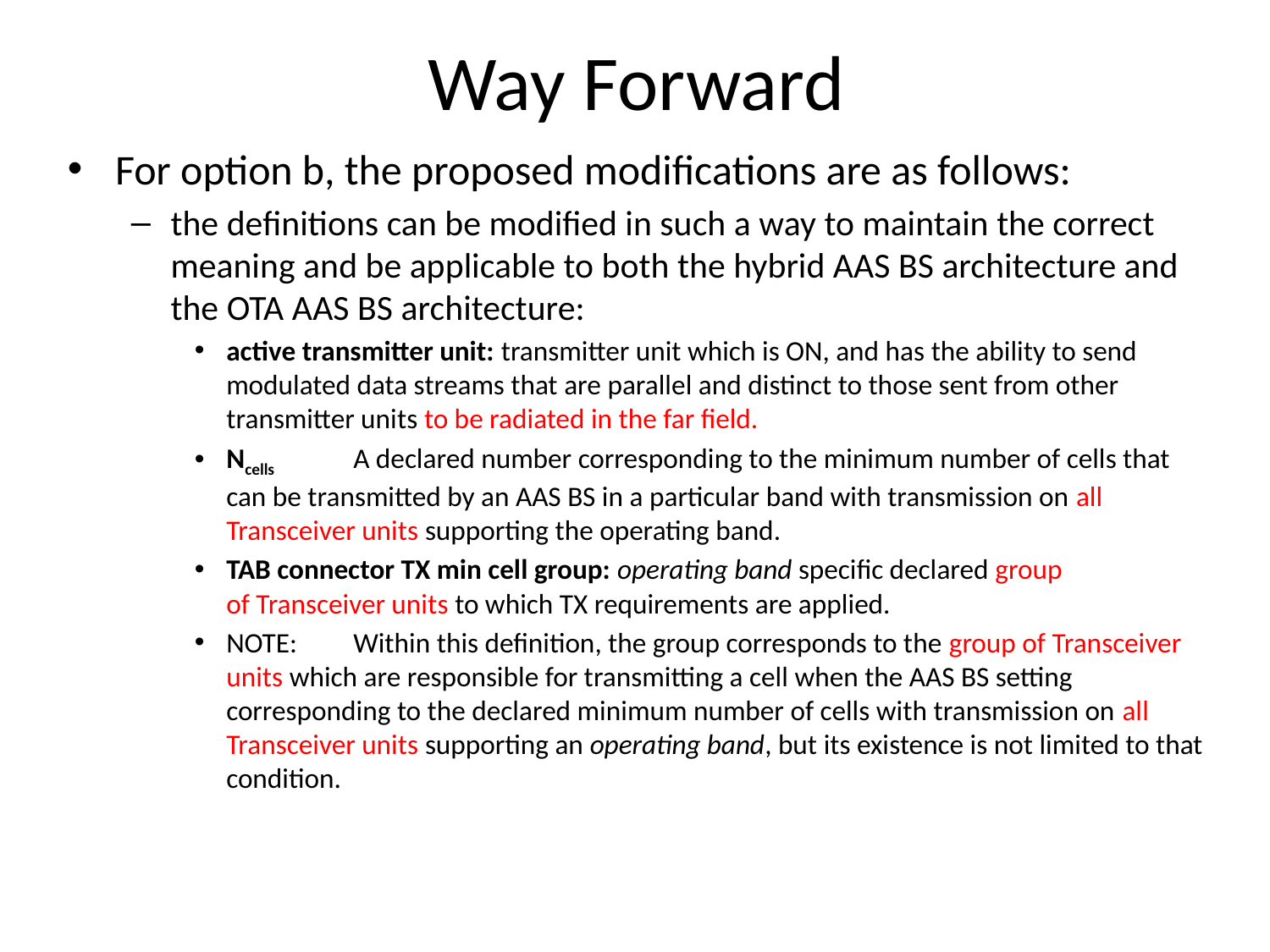

# Way Forward
For option b, the proposed modifications are as follows:
the definitions can be modified in such a way to maintain the correct meaning and be applicable to both the hybrid AAS BS architecture and the OTA AAS BS architecture:
active transmitter unit: transmitter unit which is ON, and has the ability to send modulated data streams that are parallel and distinct to those sent from other transmitter units to be radiated in the far field.
Ncells	A declared number corresponding to the minimum number of cells that can be transmitted by an AAS BS in a particular band with transmission on all Transceiver units supporting the operating band.
TAB connector TX min cell group: operating band specific declared group of Transceiver units to which TX requirements are applied.
NOTE:	Within this definition, the group corresponds to the group of Transceiver units which are responsible for transmitting a cell when the AAS BS setting corresponding to the declared minimum number of cells with transmission on all Transceiver units supporting an operating band, but its existence is not limited to that condition.